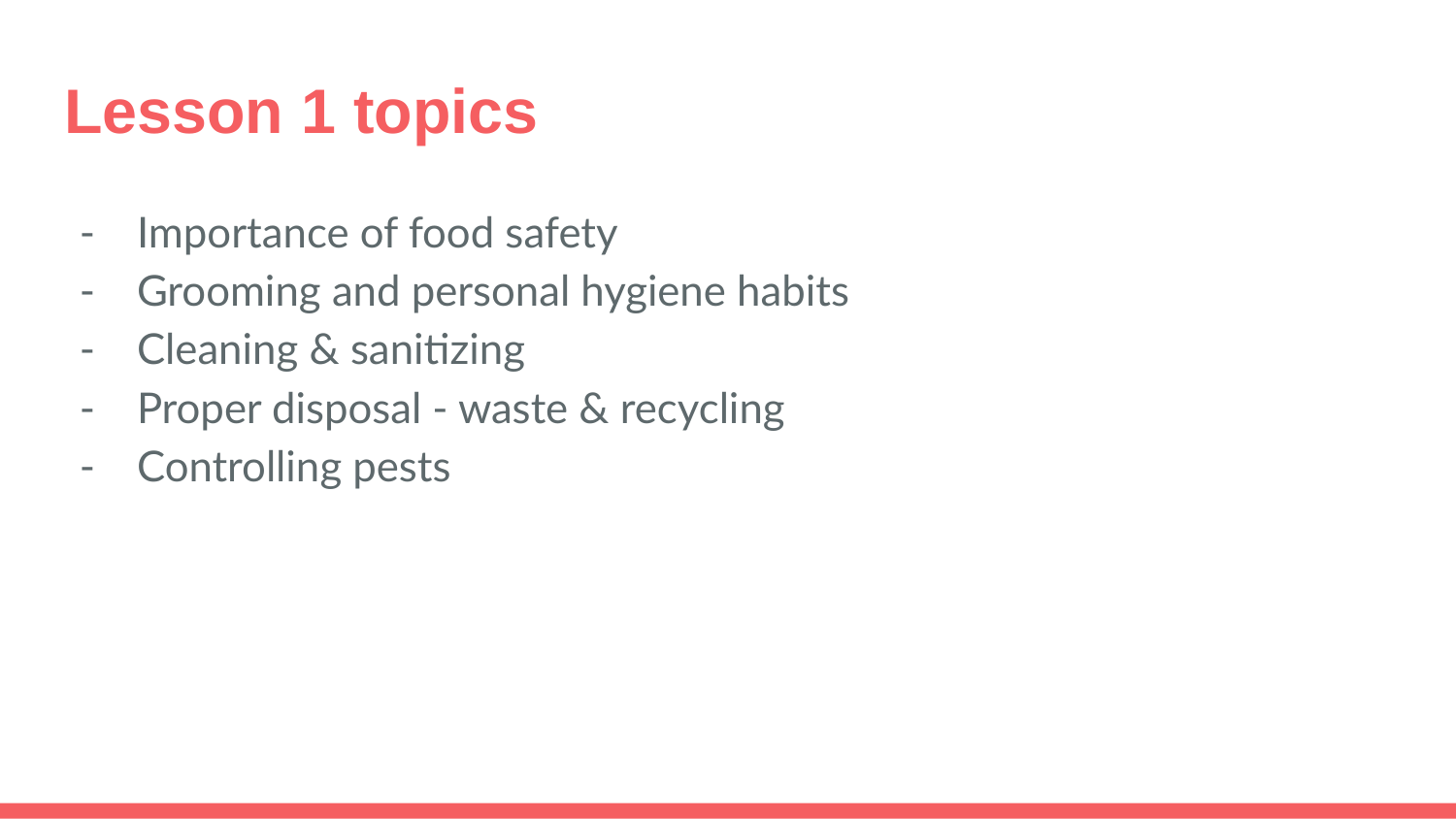

# Lesson 1 topics
Importance of food safety
Grooming and personal hygiene habits
Cleaning & sanitizing
Proper disposal - waste & recycling
Controlling pests